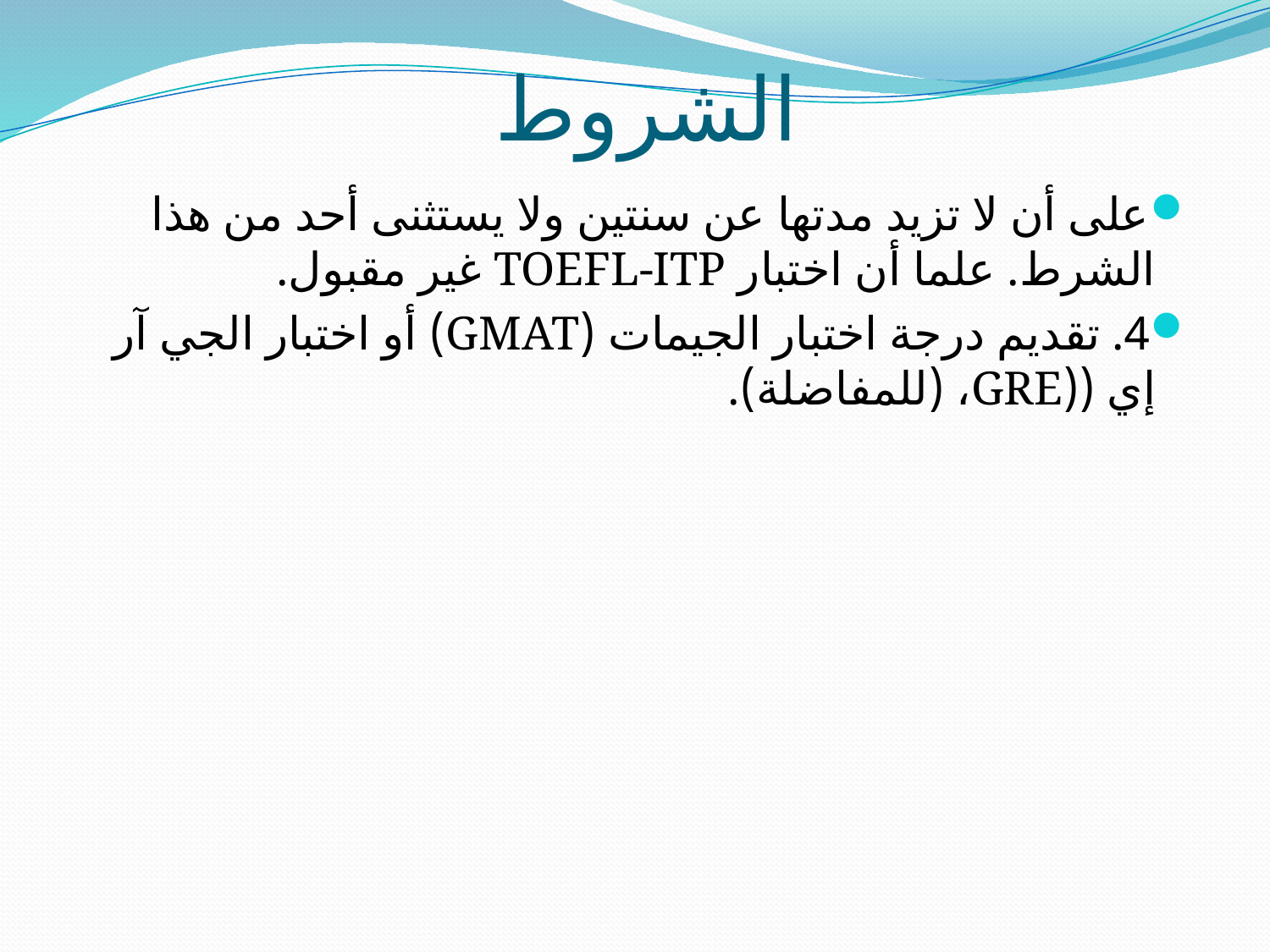

# الشروط
على أن لا تزيد مدتها عن سنتين ولا يستثنى أحد من هذا الشرط. علما أن اختبار TOEFL-ITP غير مقبول.
4. تقديم درجة اختبار الجيمات (GMAT) أو اختبار الجي آر إي ((GRE، (للمفاضلة).